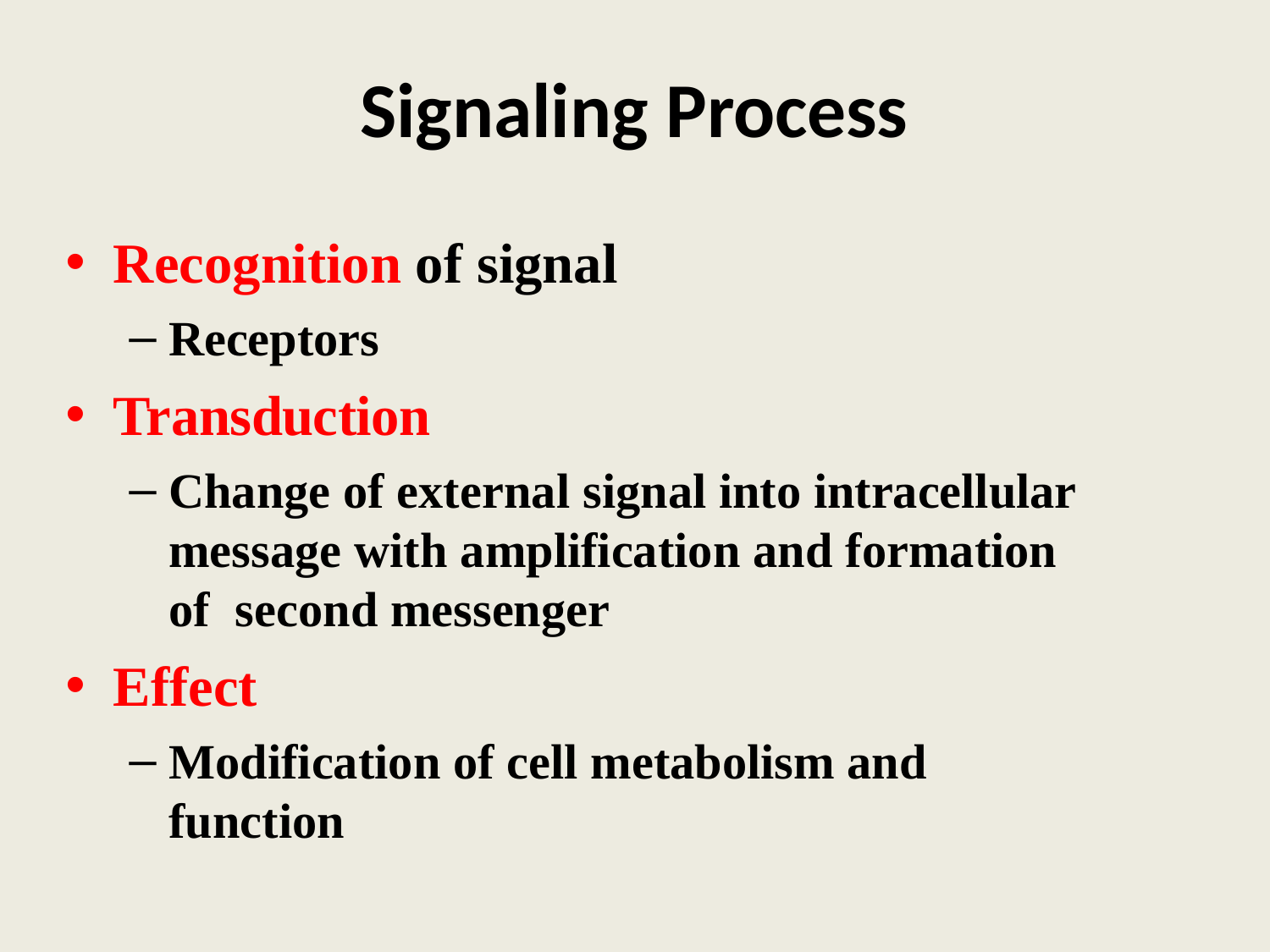

# Signaling Process
Recognition of signal
Receptors
Transduction
Change of external signal into intracellular  message with amplification and formation of  second messenger
Effect
Modification of cell metabolism and function